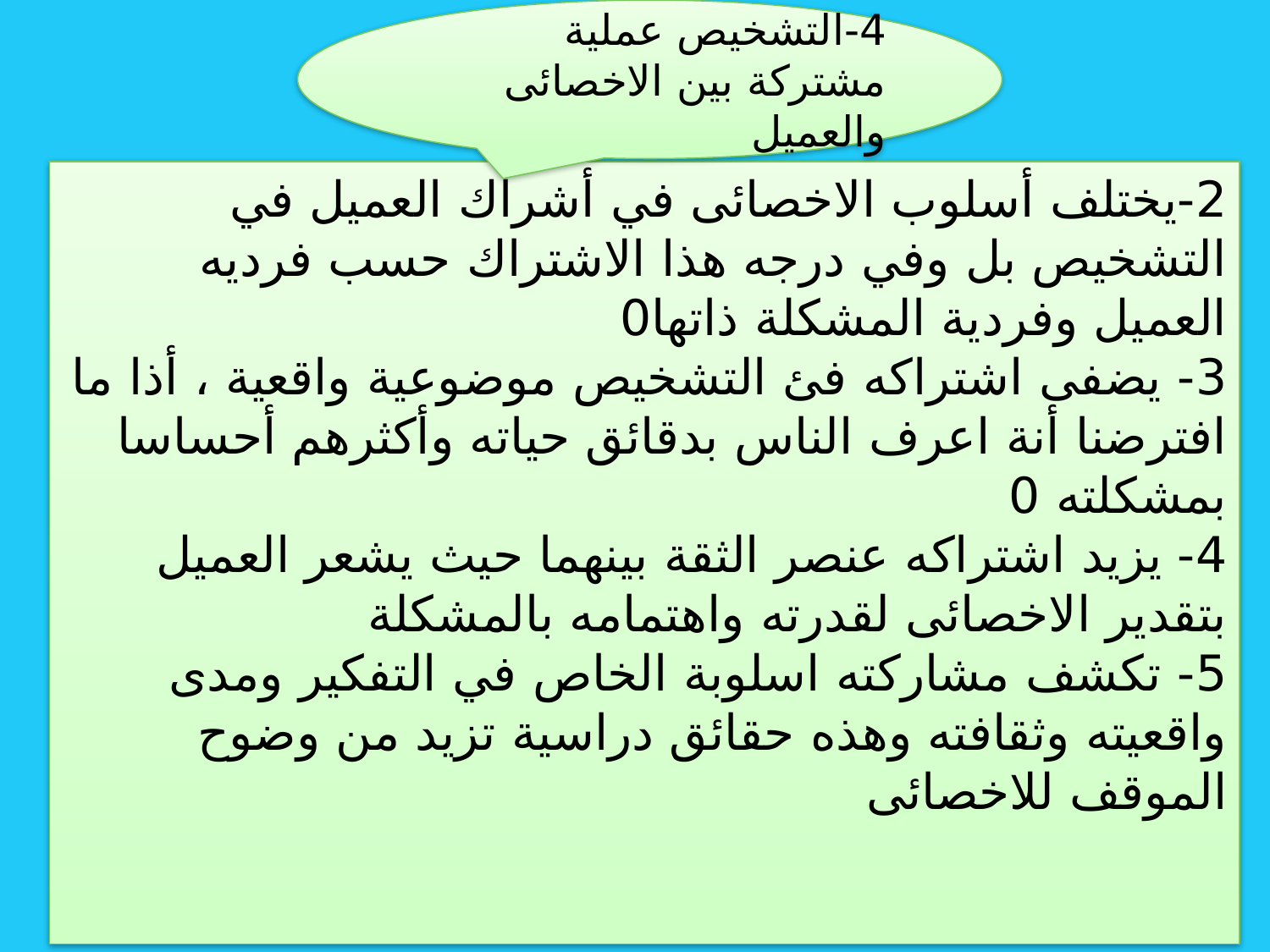

4-التشخيص عملية مشتركة بين الاخصائى والعميل
2-يختلف أسلوب الاخصائى في أشراك العميل في التشخيص بل وفي درجه هذا الاشتراك حسب فرديه العميل وفردية المشكلة ذاتها0
3- يضفى اشتراكه فئ التشخيص موضوعية واقعية ، أذا ما افترضنا أنة اعرف الناس بدقائق حياته وأكثرهم أحساسا بمشكلته 0
4- يزيد اشتراكه عنصر الثقة بينهما حيث يشعر العميل بتقدير الاخصائى لقدرته واهتمامه بالمشكلة
5- تكشف مشاركته اسلوبة الخاص في التفكير ومدى واقعيته وثقافته وهذه حقائق دراسية تزيد من وضوح الموقف للاخصائى